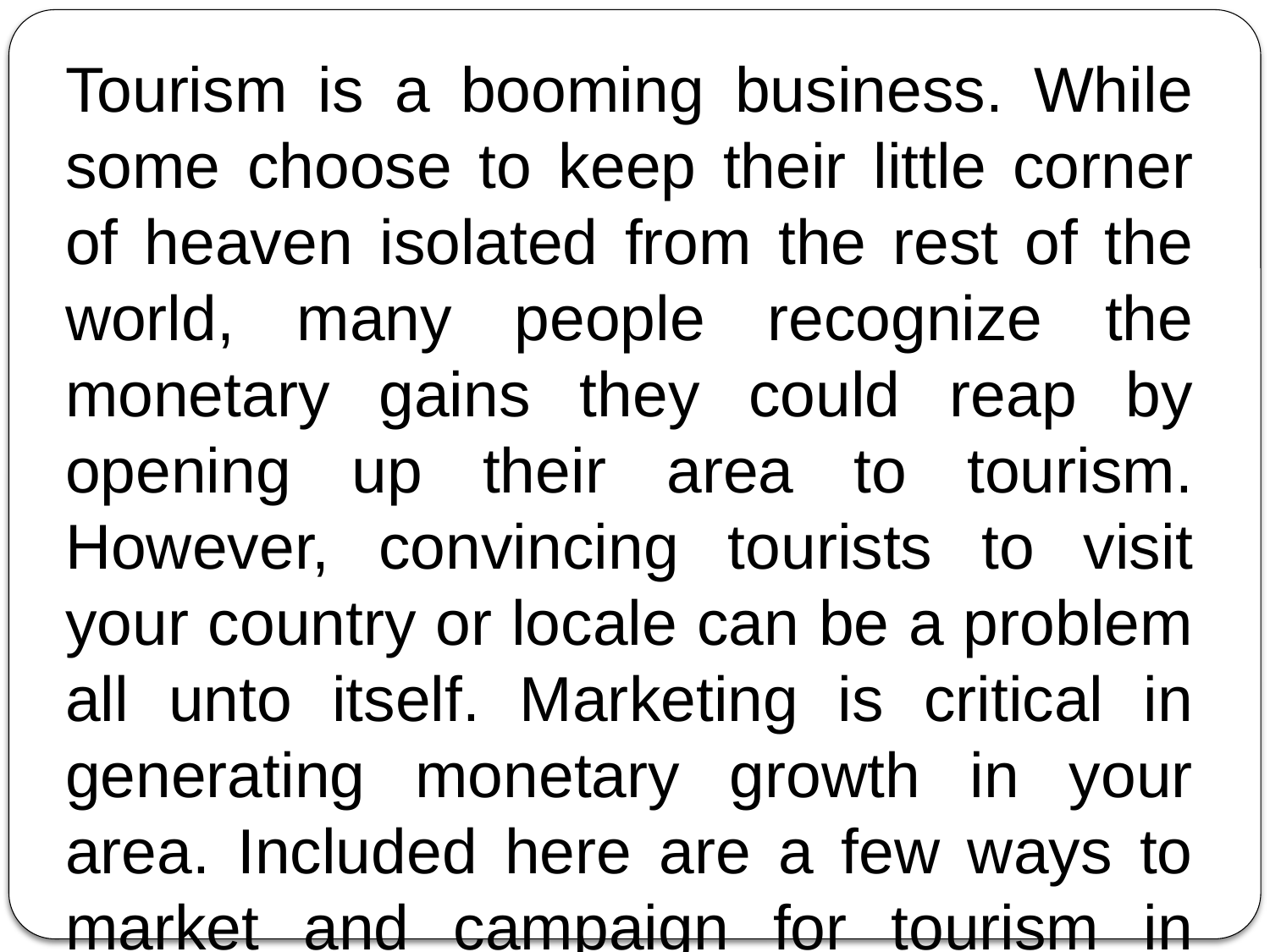

Tourism is a booming business. While some choose to keep their little corner of heaven isolated from the rest of the world, many people recognize the monetary gains they could reap by opening up their area to tourism. However, convincing tourists to visit your country or locale can be a problem all unto itself. Marketing is critical in generating monetary growth in your area. Included here are a few ways to market and campaign for tourism in your area.